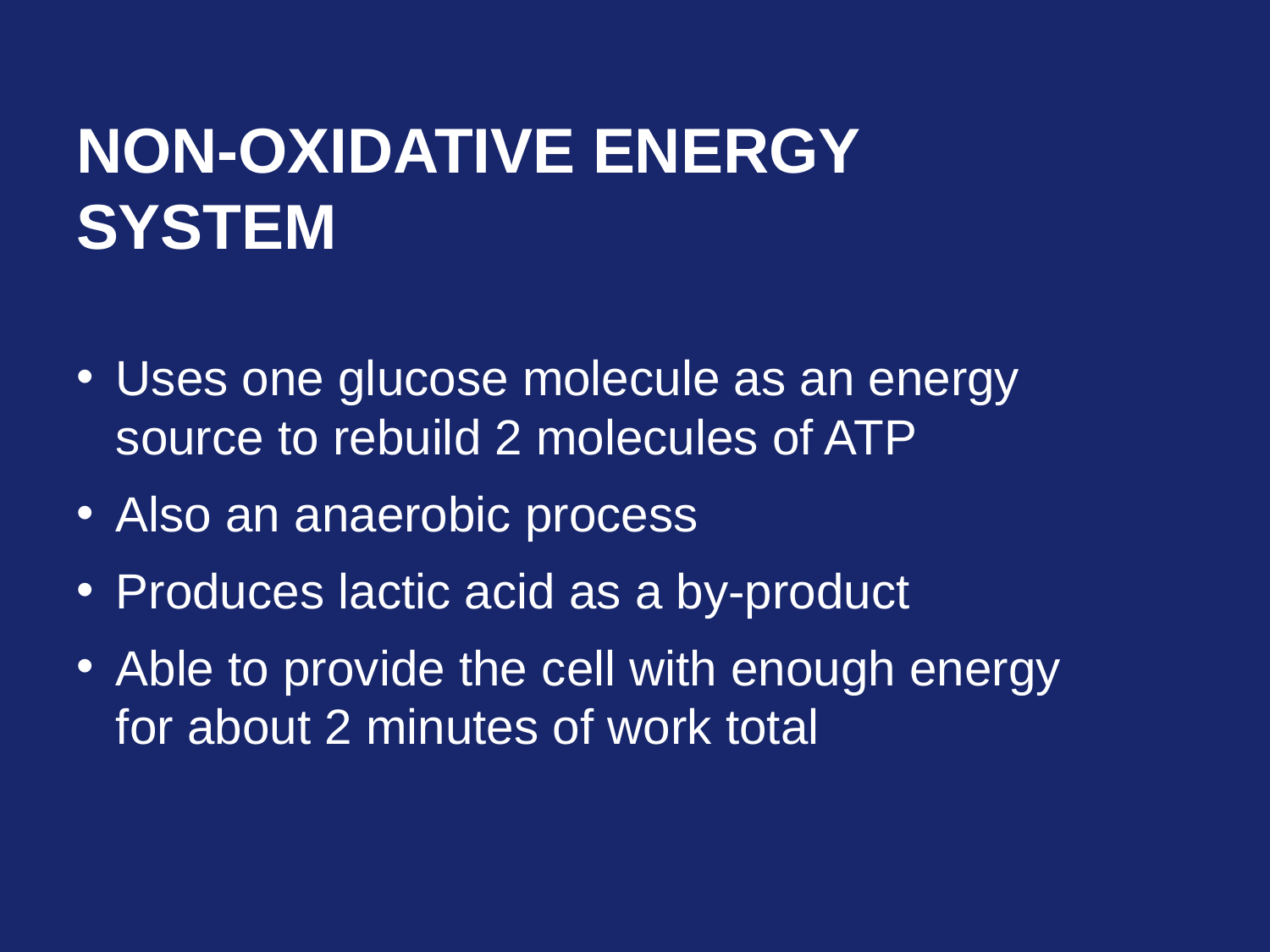

# Non-oxidative Energy System
Uses one glucose molecule as an energy source to rebuild 2 molecules of ATP
Also an anaerobic process
Produces lactic acid as a by-product
Able to provide the cell with enough energy for about 2 minutes of work total